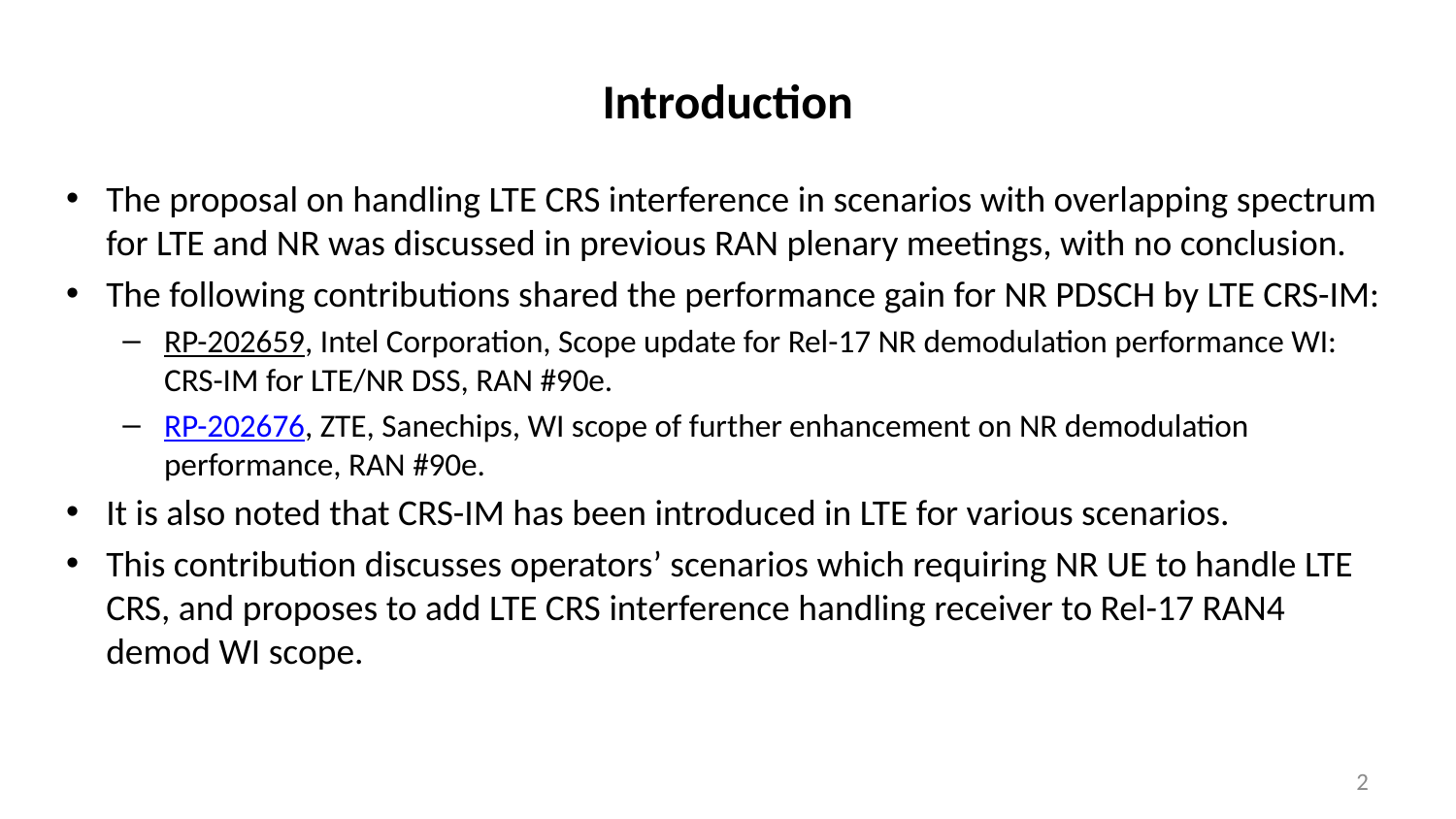

# Introduction
The proposal on handling LTE CRS interference in scenarios with overlapping spectrum for LTE and NR was discussed in previous RAN plenary meetings, with no conclusion.
The following contributions shared the performance gain for NR PDSCH by LTE CRS-IM:
RP-202659, Intel Corporation, Scope update for Rel-17 NR demodulation performance WI: CRS-IM for LTE/NR DSS, RAN #90e.
RP-202676, ZTE, Sanechips, WI scope of further enhancement on NR demodulation performance, RAN #90e.
It is also noted that CRS-IM has been introduced in LTE for various scenarios.
This contribution discusses operators’ scenarios which requiring NR UE to handle LTE CRS, and proposes to add LTE CRS interference handling receiver to Rel-17 RAN4 demod WI scope.

2